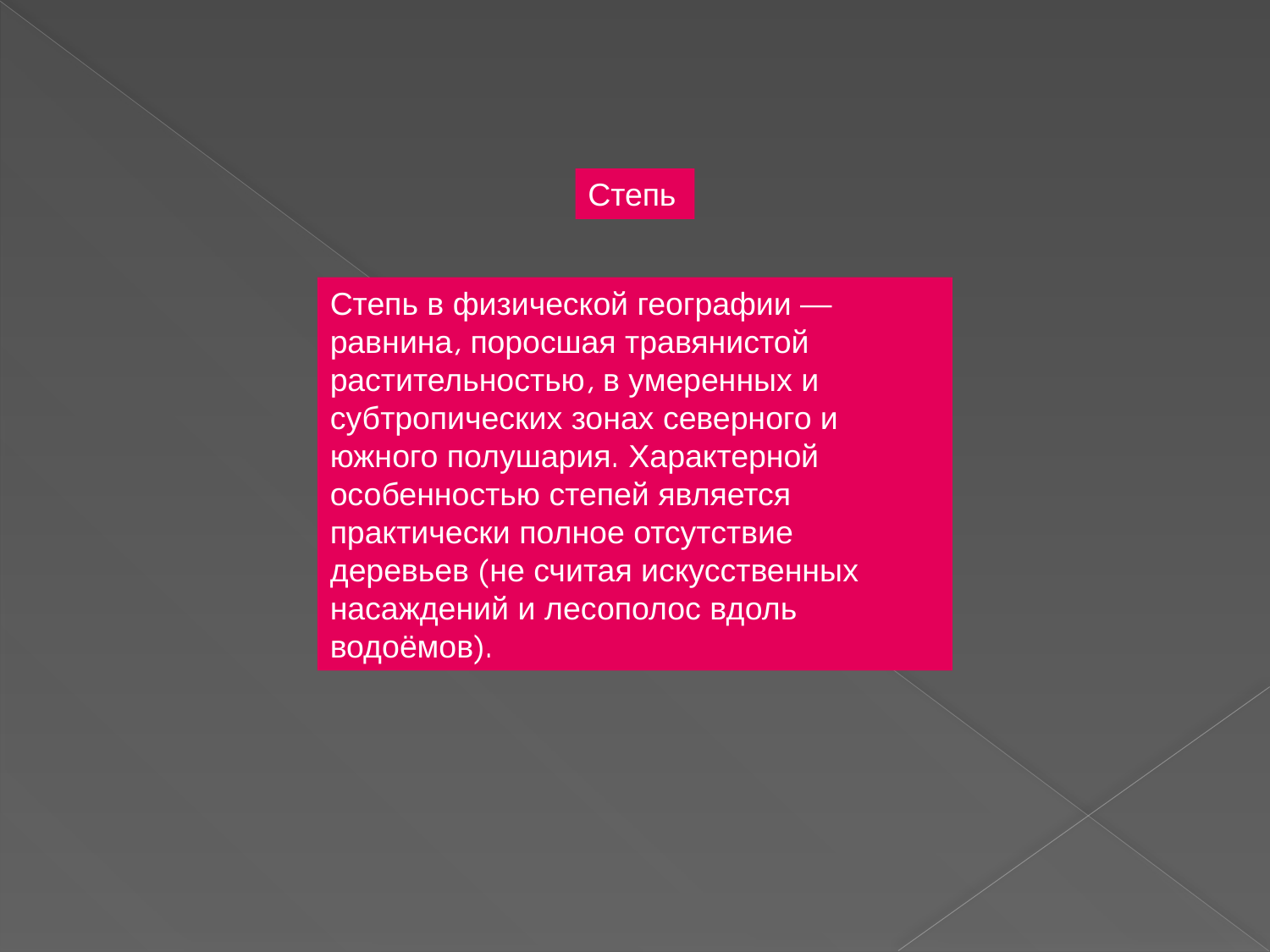

Степь
Степь в физической географии — равнина, поросшая травянистой растительностью, в умеренных и субтропических зонах северного и южного полушария. Характерной особенностью степей является практически полное отсутствие деревьев (не считая искусственных насаждений и лесополос вдоль водоёмов).